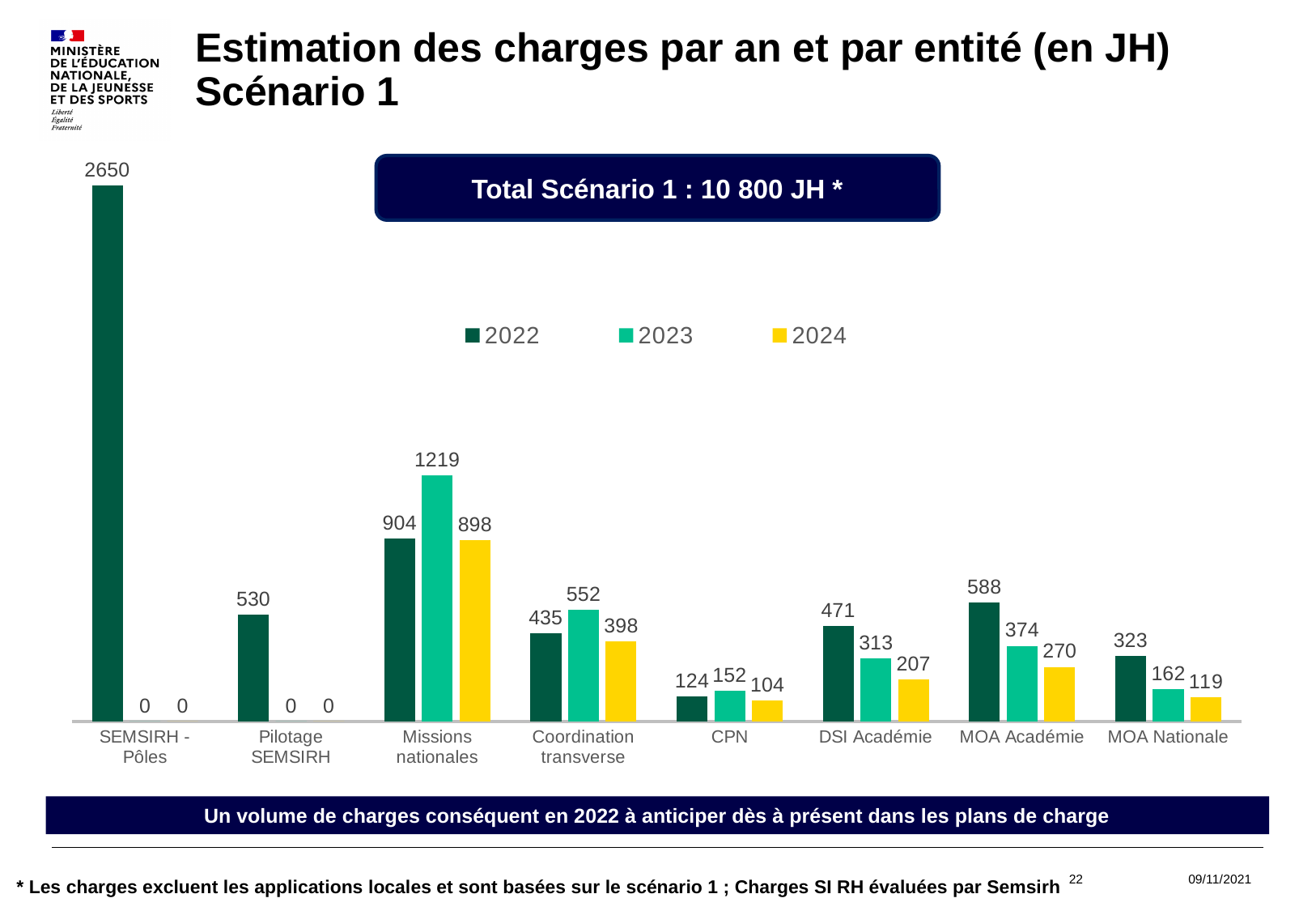

# Estimation des charges par an et par entité (en JH) Scénario 1

### Chart

| Category | 2022 | 2023 | 2024 |
|---|---|---|---|
| SEMSIRH - Pôles | 2650.0 | 0.0 | 0.0 |
| Pilotage SEMSIRH | 530.0 | 0.0 | 0.0 |
| Missions nationales | 904.0 | 1219.0 | 898.0 |
| Coordination transverse | 435.0 | 552.0 | 398.0 |
| CPN | 124.0 | 152.0 | 104.0 |
| DSI Académie | 471.0 | 313.0 | 207.0 |
| MOA Académie | 588.0 | 374.0 | 270.0 |
| MOA Nationale | 323.0 | 162.0 | 119.0 |
Total Scénario 1 : 10 800 JH *
Un volume de charges conséquent en 2022 à anticiper dès à présent dans les plans de charge
22
09/11/2021
* Les charges excluent les applications locales et sont basées sur le scénario 1 ; Charges SI RH évaluées par Semsirh